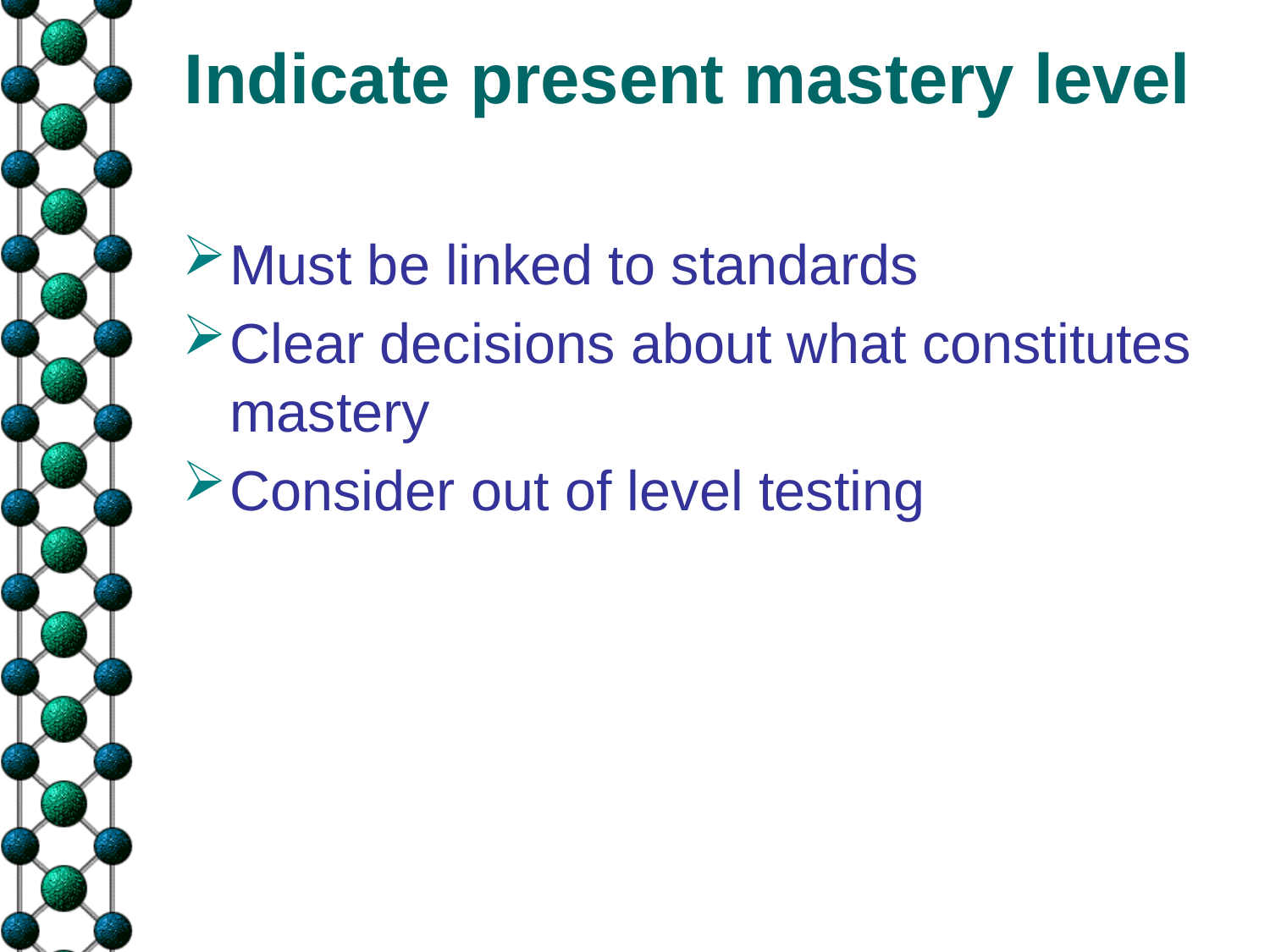

# Indicate present mastery level
Must be linked to standards
Clear decisions about what constitutes mastery
Consider out of level testing